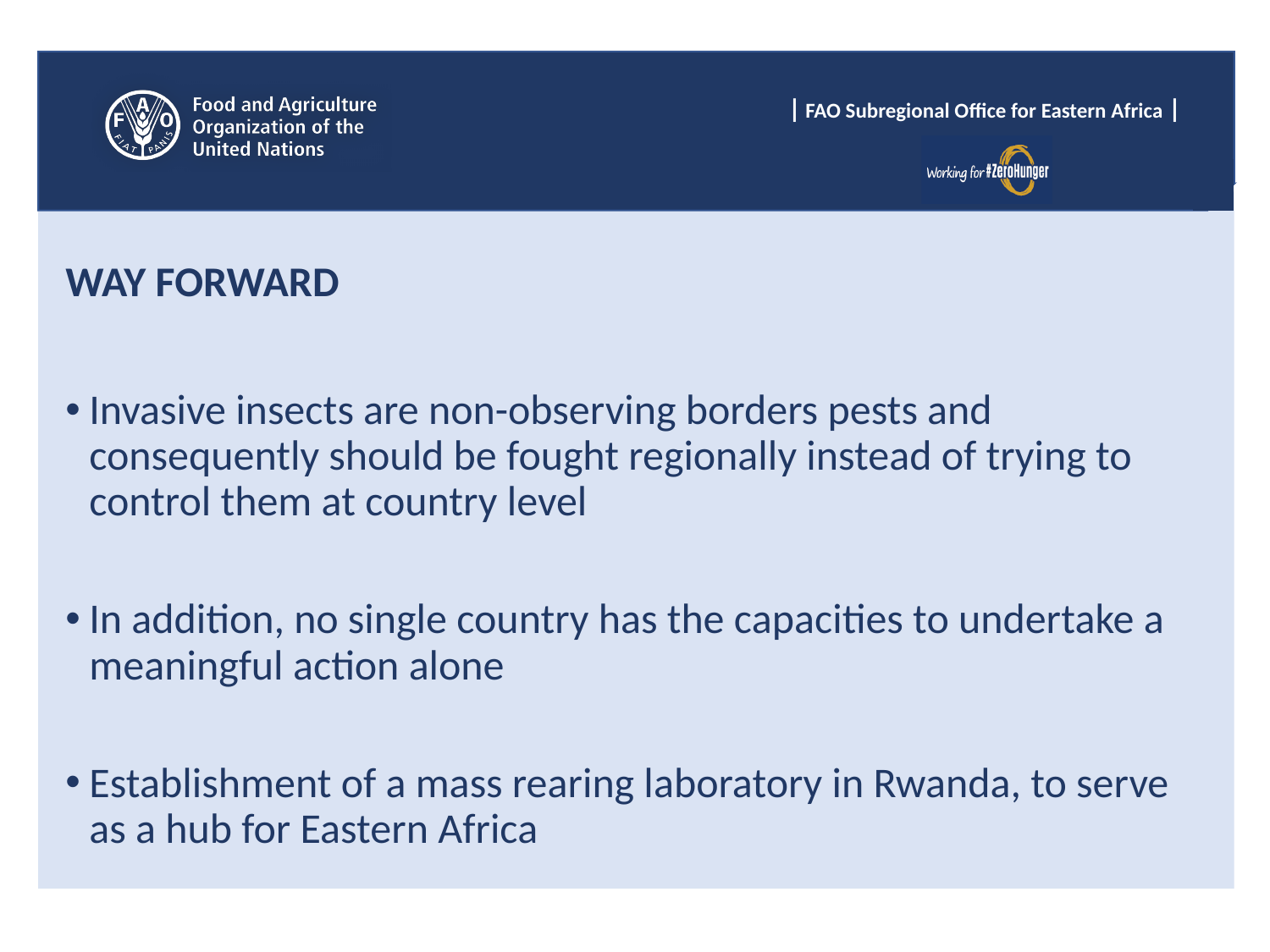

WAY FORWARD

Invasive insects are non-observing borders pests and consequently should be fought regionally instead of trying to control them at country level

In addition, no single country has the capacities to undertake a meaningful action alone

Establishment of a mass rearing laboratory in Rwanda, to serve as a hub for Eastern Africa